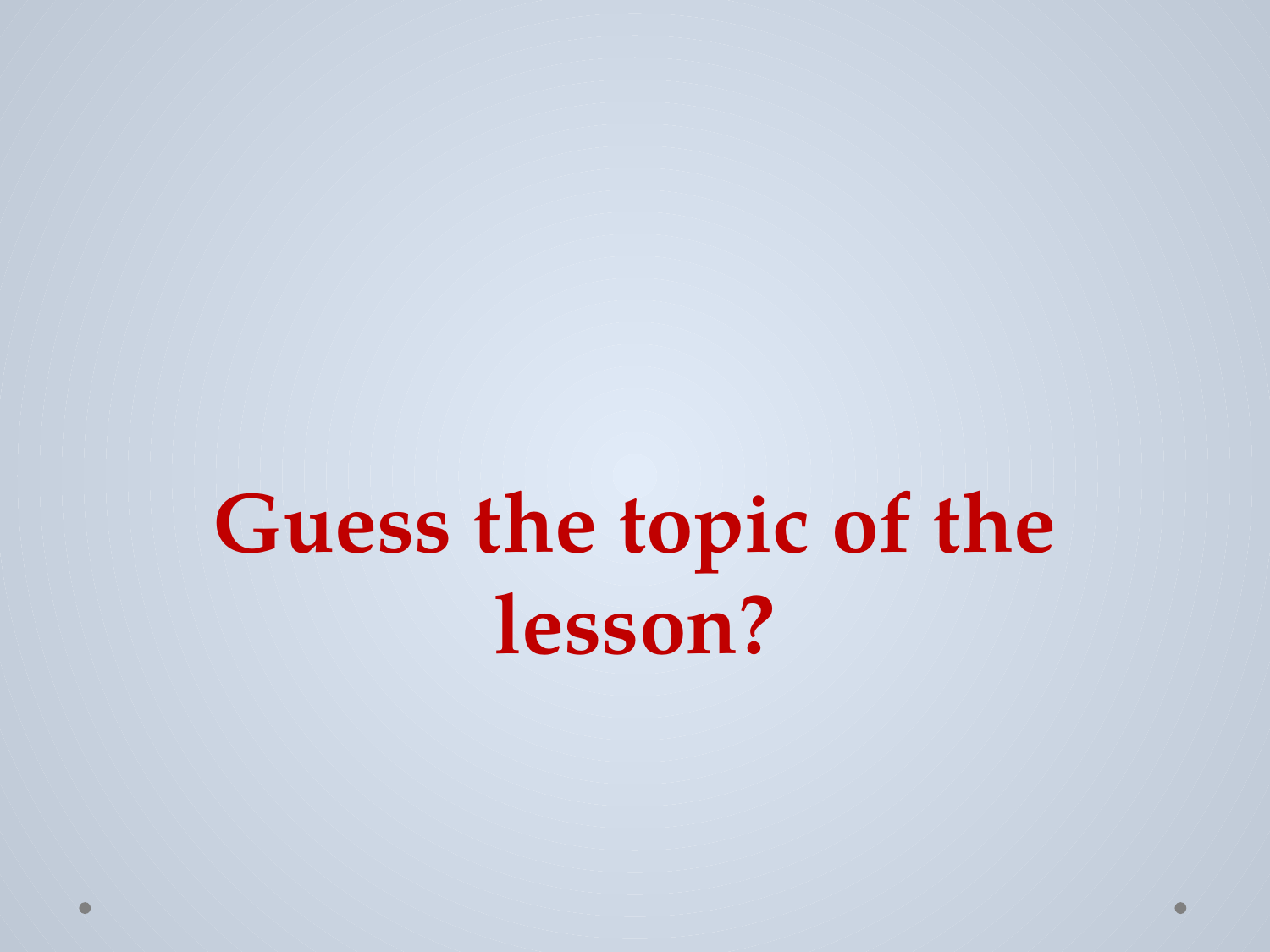

# Guess the topic of the lesson?